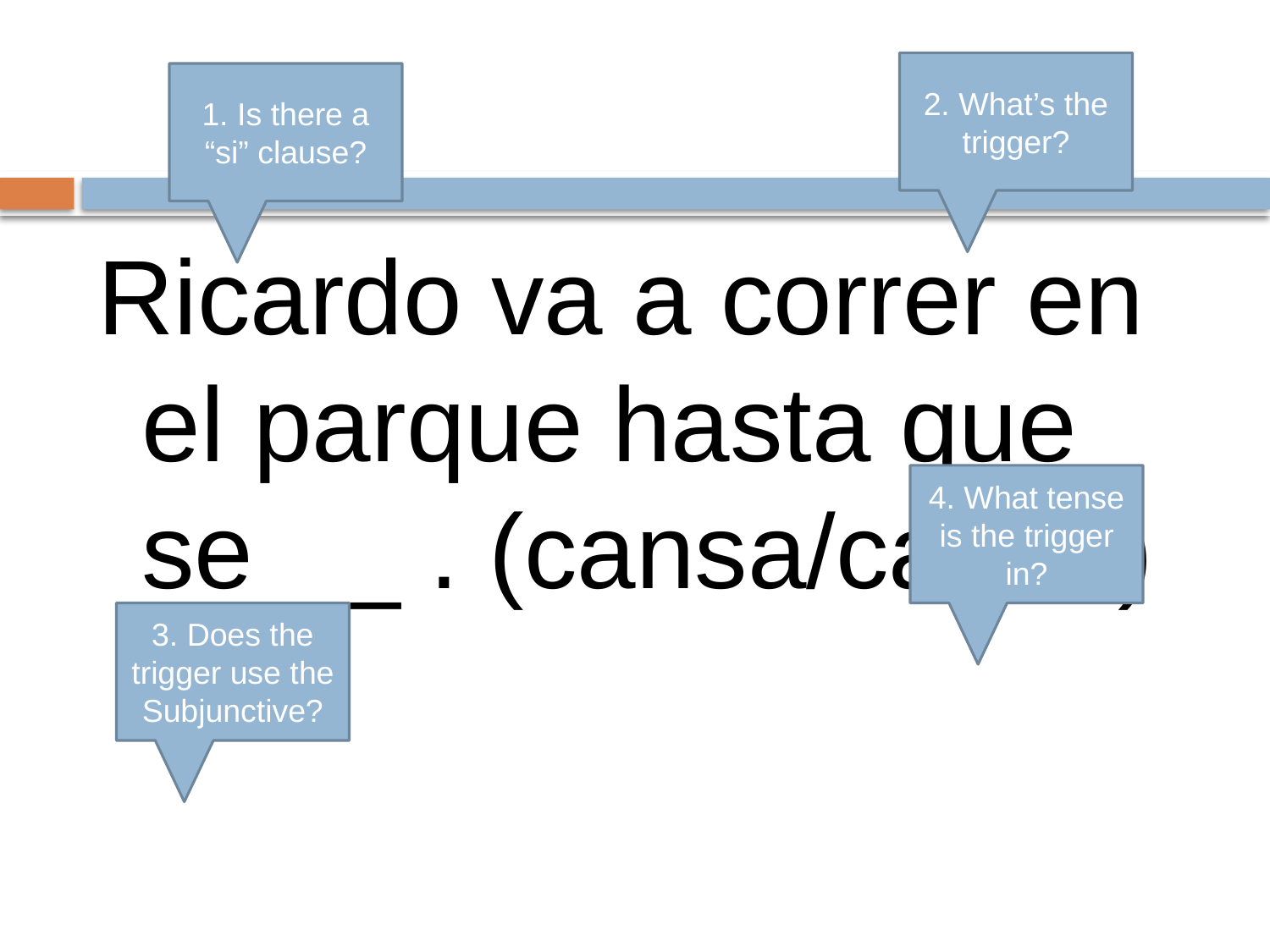

#
2. What’s the trigger?
1. Is there a “si” clause?
Ricardo va a correr en el parque hasta que se __ . (cansa/canse)

4. What tense is the trigger in?
3. Does the trigger use the Subjunctive?